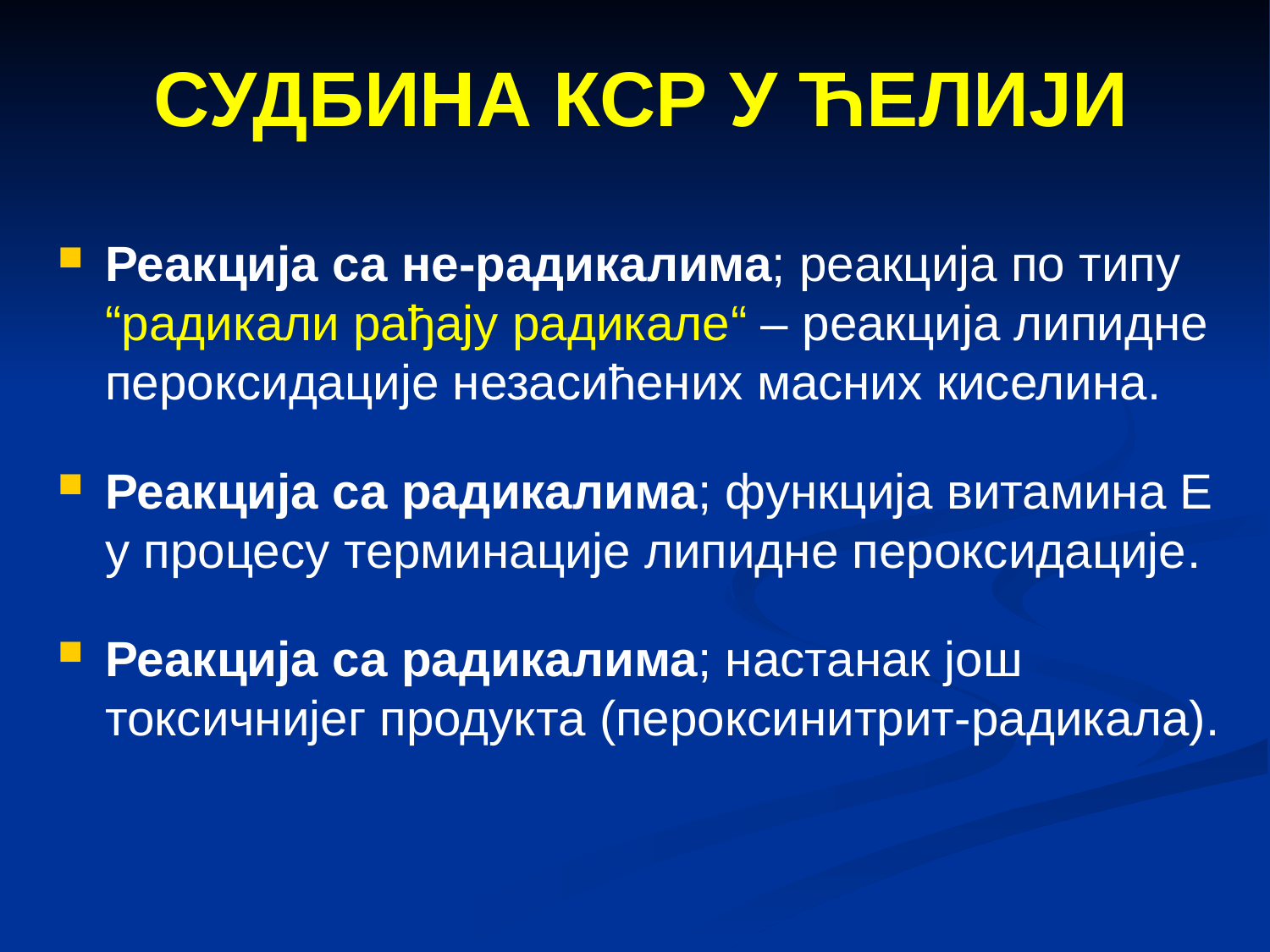

# СУДБИНА КСР У ЋЕЛИЈИ
Реакција са не-радикалима; реакција по типу “радикали рађају радикале“ – реакција липидне пероксидације незасићених масних киселина.

Реакција са радикалима; функција витамина Е у процесу терминације липидне пероксидације.

Реакција са радикалима; настанак још токсичнијег продукта (пероксинитрит-радикала).